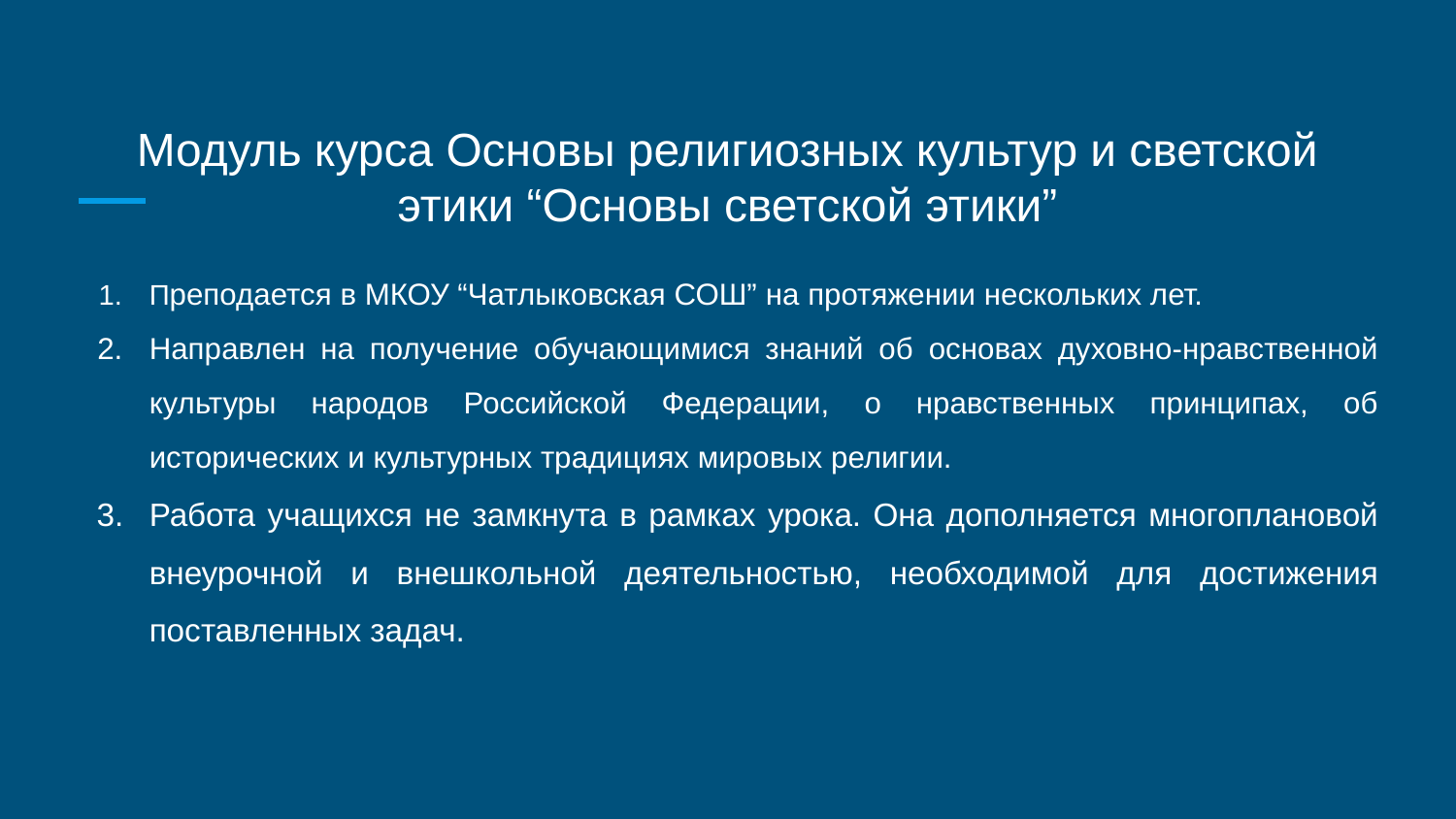

# Модуль курса Основы религиозных культур и светской этики “Основы светской этики”
Преподается в МКОУ “Чатлыковская СОШ” на протяжении нескольких лет.
Направлен на получение обучающимися знаний об основах духовно-нравственной культуры народов Российской Федерации, о нравственных принципах, об исторических и культурных традициях мировых религии.
Работа учащихся не замкнута в рамках урока. Она дополняется многоплановой внеурочной и внешкольной деятельностью, необходимой для достижения поставленных задач.